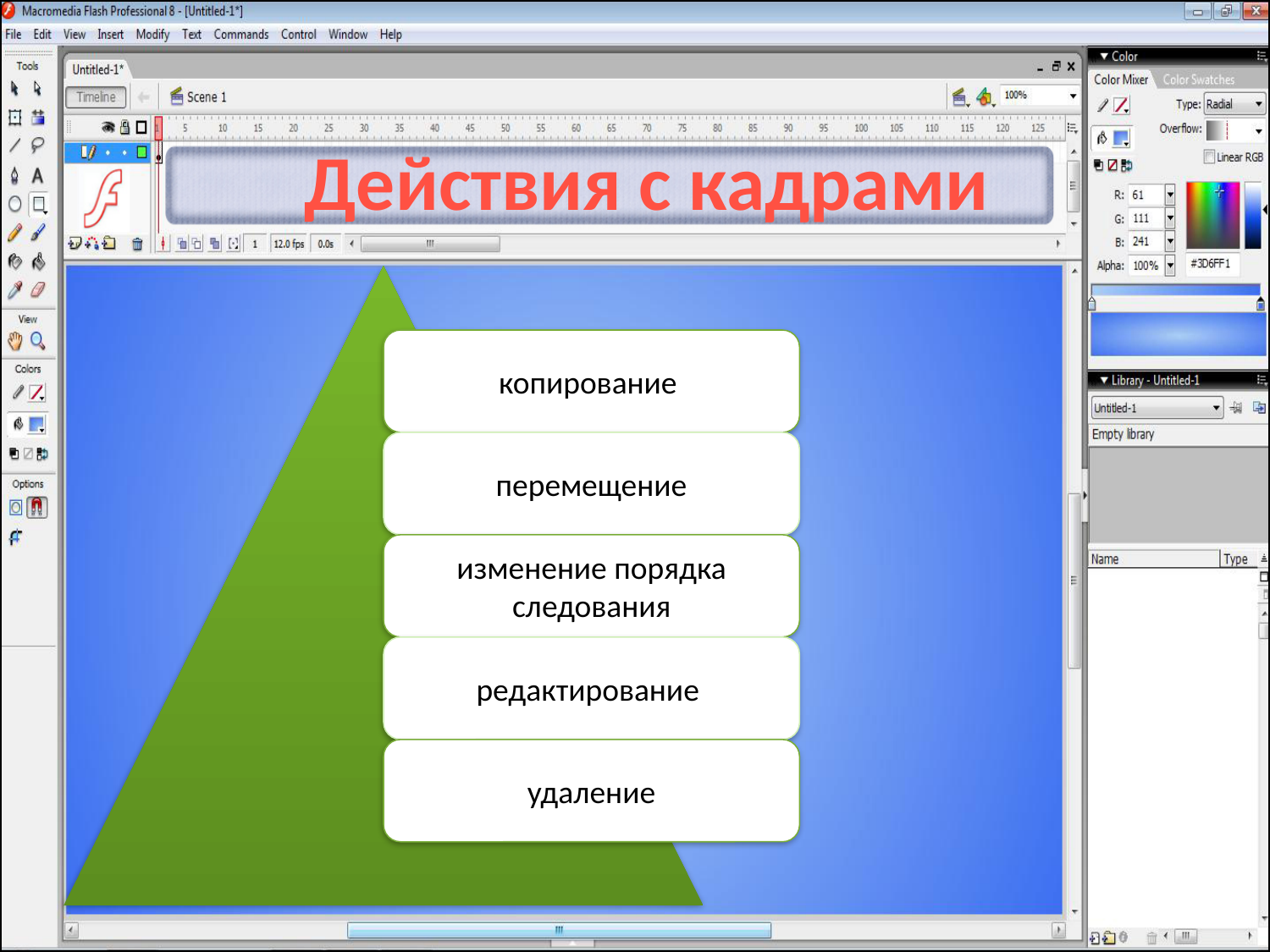

Действия с кадрами
копирование
перемещение
изменение порядка следования
редактирование
удаление